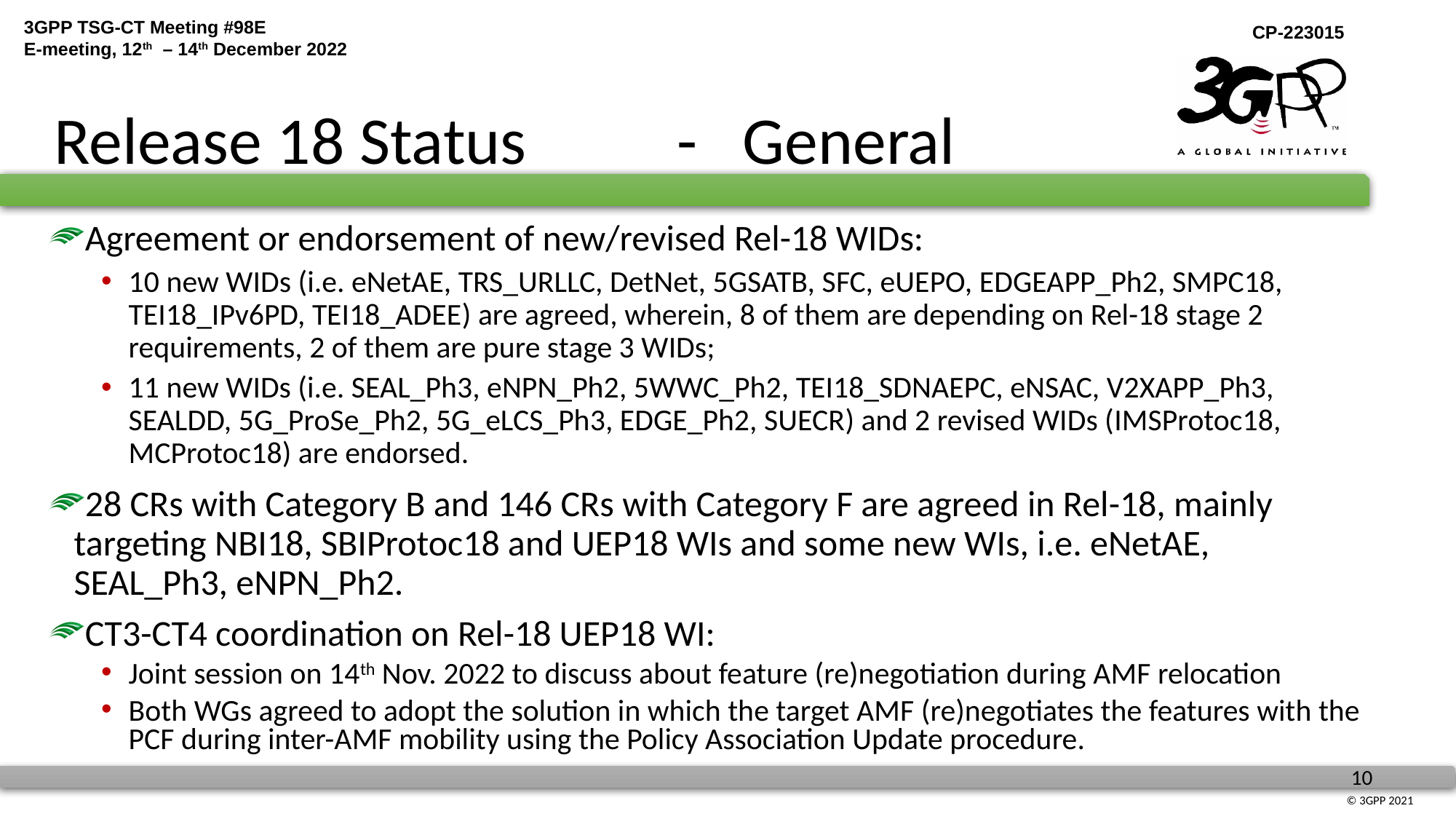

# Release 18 Status          -   General
Agreement or endorsement of new/revised Rel-18 WIDs:
10 new WIDs (i.e. eNetAE, TRS_URLLC, DetNet, 5GSATB, SFC, eUEPO, EDGEAPP_Ph2, SMPC18, TEI18_IPv6PD, TEI18_ADEE) are agreed, wherein, 8 of them are depending on Rel-18 stage 2 requirements, 2 of them are pure stage 3 WIDs;
11 new WIDs (i.e. SEAL_Ph3, eNPN_Ph2, 5WWC_Ph2, TEI18_SDNAEPC, eNSAC, V2XAPP_Ph3, SEALDD, 5G_ProSe_Ph2, 5G_eLCS_Ph3, EDGE_Ph2, SUECR) and 2 revised WIDs (IMSProtoc18, MCProtoc18) are endorsed.
28 CRs with Category B and 146 CRs with Category F are agreed in Rel-18, mainly targeting NBI18, SBIProtoc18 and UEP18 WIs and some new WIs, i.e. eNetAE, SEAL_Ph3, eNPN_Ph2.
CT3-CT4 coordination on Rel-18 UEP18 WI:
Joint session on 14th Nov. 2022 to discuss about feature (re)negotiation during AMF relocation
Both WGs agreed to adopt the solution in which the target AMF (re)negotiates the features with the PCF during inter-AMF mobility using the Policy Association Update procedure.